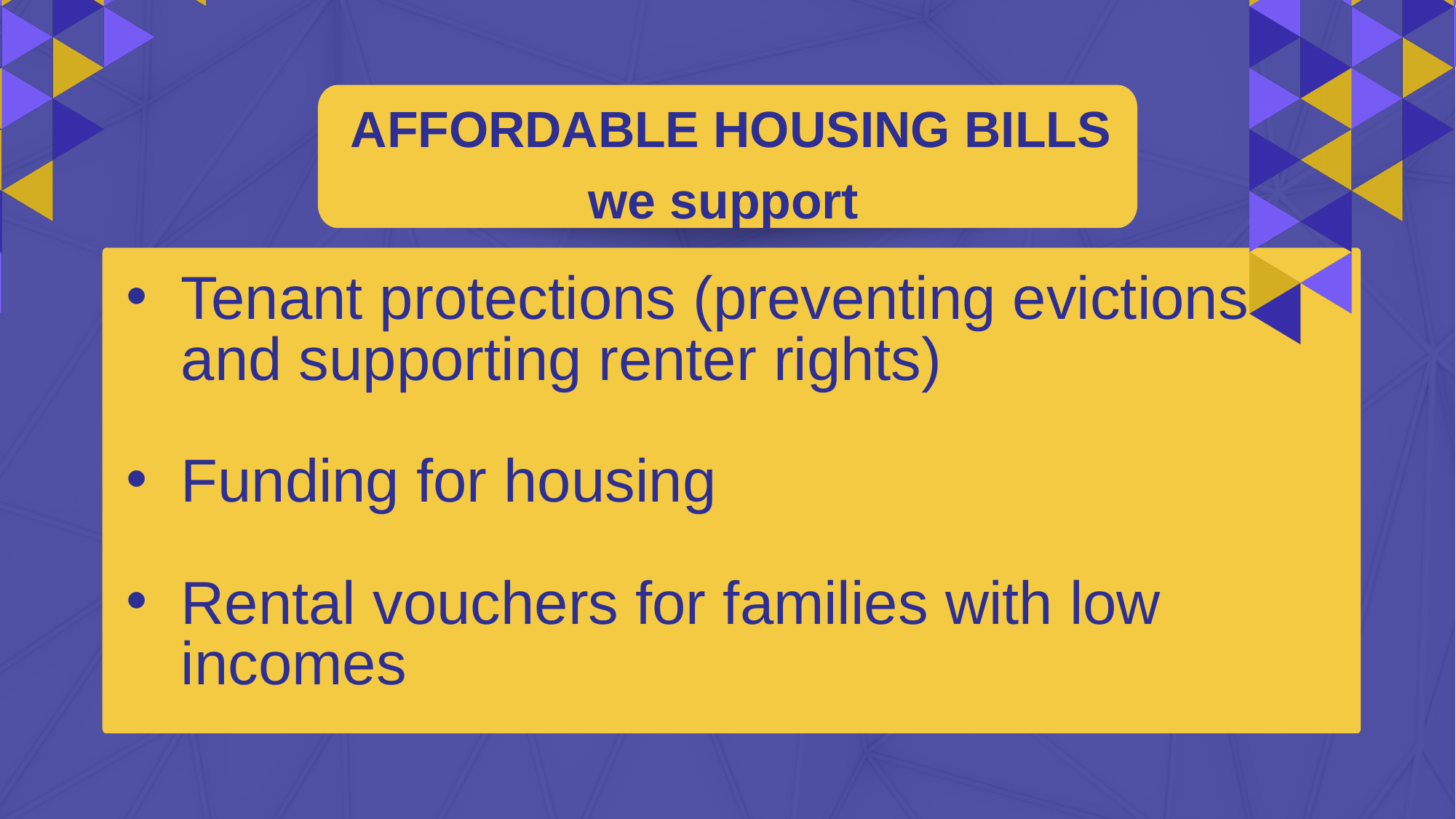

AFFORDABLE HOUSING BILLS
we support

Tenant protections (preventing evictions and supporting renter rights)

Funding for housing

Rental vouchers for families with low incomes